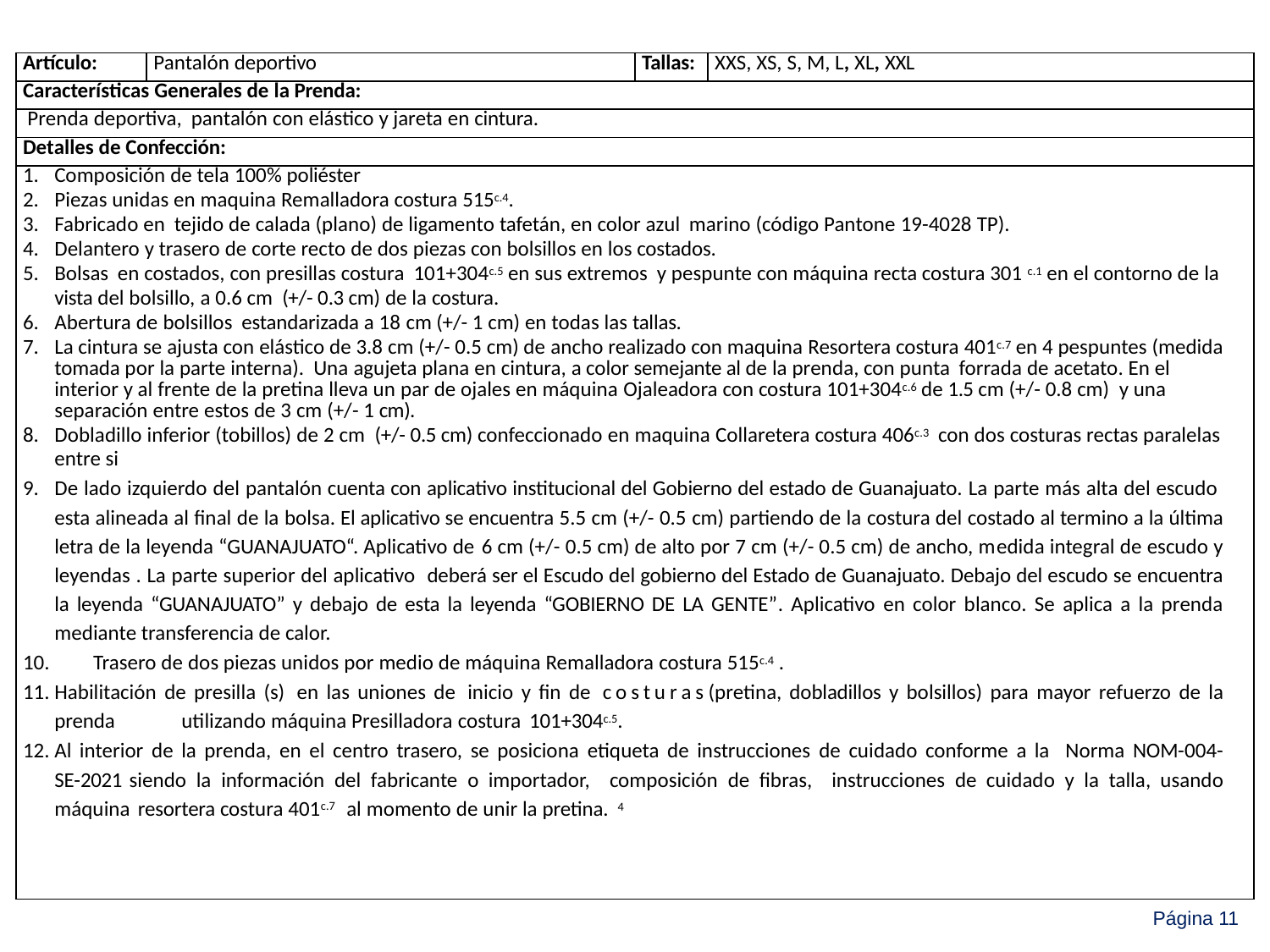

| Artículo: | Pantalón deportivo | Tallas: | XXS, XS, S, M, L, XL, XXL |
| --- | --- | --- | --- |
| Características Generales de la Prenda: |  |  |  |
| Prenda deportiva, pantalón con elástico y jareta en cintura. |  |  |  |
| Detalles de Confección: |  |  |  |
| Composición de tela 100% poliéster Piezas unidas en maquina Remalladora costura 515c.4. Fabricado en tejido de calada (plano) de ligamento tafetán, en color azul marino (código Pantone 19-4028 TP). Delantero y trasero de corte recto de dos piezas con bolsillos en los costados. Bolsas en costados, con presillas costura 101+304c.5 en sus extremos y pespunte con máquina recta costura 301 c.1 en el contorno de la vista del bolsillo, a 0.6 cm (+/- 0.3 cm) de la costura. Abertura de bolsillos estandarizada a 18 cm (+/- 1 cm) en todas las tallas. La cintura se ajusta con elástico de 3.8 cm (+/- 0.5 cm) de ancho realizado con maquina Resortera costura 401c.7 en 4 pespuntes (medida tomada por la parte interna). Una agujeta plana en cintura, acolor semejante al de la prenda, con punta forrada de acetato. En el interior y al frente de la pretina lleva un par de ojales en máquina Ojaleadora con costura 101+304c.6 de 1.5 cm (+/- 0.8 cm) y una separación entre estos de 3 cm (+/- 1 cm). Dobladillo inferior (tobillos) de 2 cm (+/- 0.5 cm) confeccionado en maquina Collaretera costura 406c.3 con dos costuras rectas paralelas entre si De lado izquierdo del pantalón cuenta con aplicativo institucional del Gobierno del estado de Guanajuato. La parte más alta del escudo esta alineada al final de la bolsa. El aplicativo se encuentra 5.5 cm (+/- 0.5 cm) partiendo de la costura del costado al termino a la última letra de la leyenda “GUANAJUATO“. Aplicativo de 6 cm (+/- 0.5 cm) de alto por 7 cm (+/- 0.5 cm) de ancho, medida integral de escudo y leyendas . La parte superior del aplicativo deberá ser el Escudo del gobierno del Estado de Guanajuato. Debajo del escudo se encuentra la leyenda “GUANAJUATO” y debajo de esta la leyenda “GOBIERNO DE LA GENTE”. Aplicativo en color blanco. Se aplica a la prenda mediante transferencia de calor. Trasero de dos piezas unidos por medio de máquina Remalladora costura 515c.4 . Habilitación de presilla (s) en las uniones de inicio y fin de costuras(pretina, dobladillos y bolsillos) para mayor refuerzo de la prenda utilizando máquina Presilladora costura 101+304c.5. Al interior de la prenda, en el centro trasero, se posiciona etiqueta de instrucciones de cuidado conforme a la Norma NOM-004-SE-2021 siendo la información del fabricante o importador, composición de fibras, instrucciones de cuidado y la talla, usando máquina resortera costura 401c.7 al momento de unir la pretina. 4 |  |  |  |
Página 11